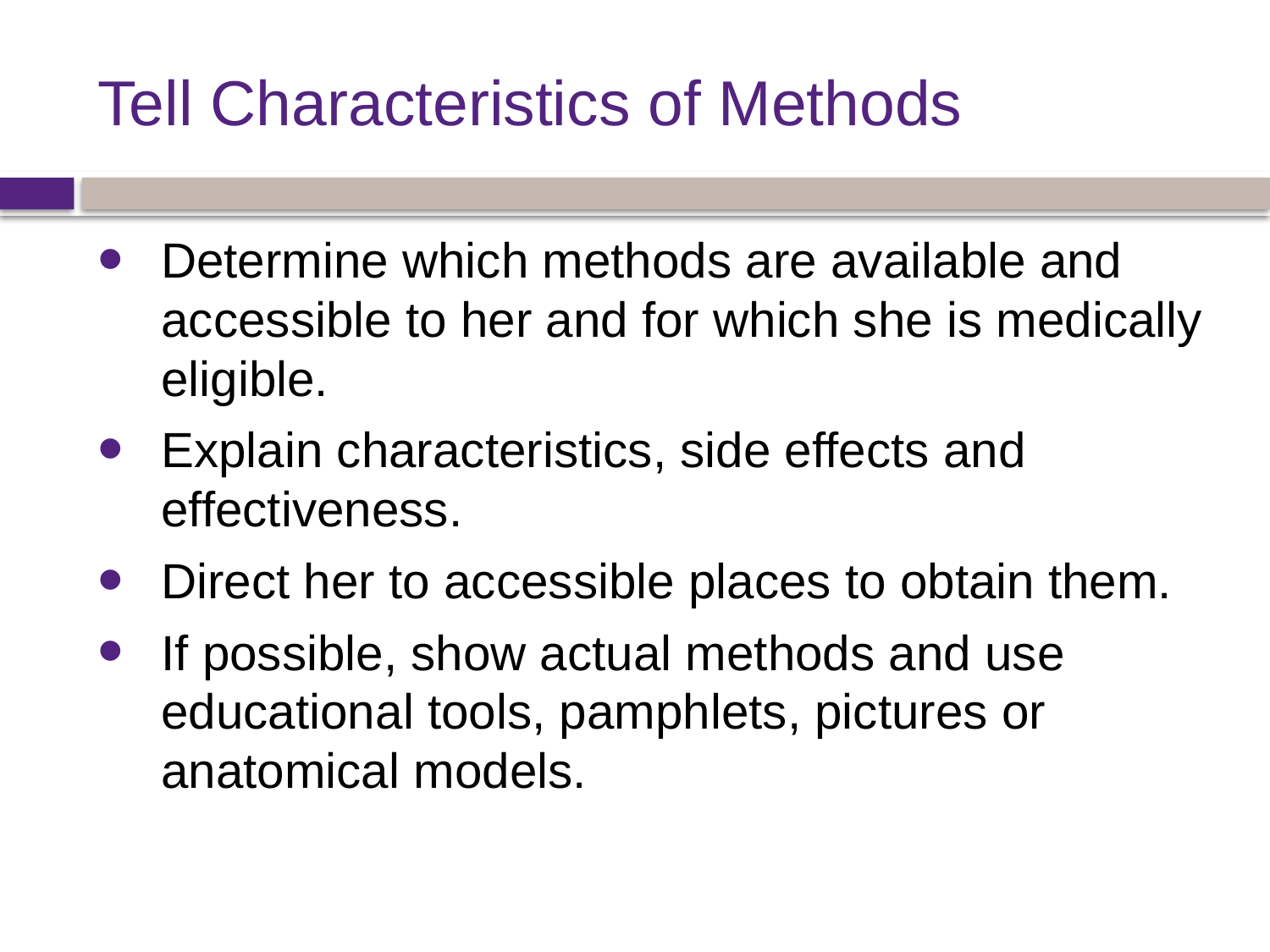

# Tell Characteristics of Methods
Determine which methods are available and accessible to her and for which she is medically eligible.
Explain characteristics, side effects and effectiveness.
Direct her to accessible places to obtain them.
If possible, show actual methods and use educational tools, pamphlets, pictures or anatomical models.